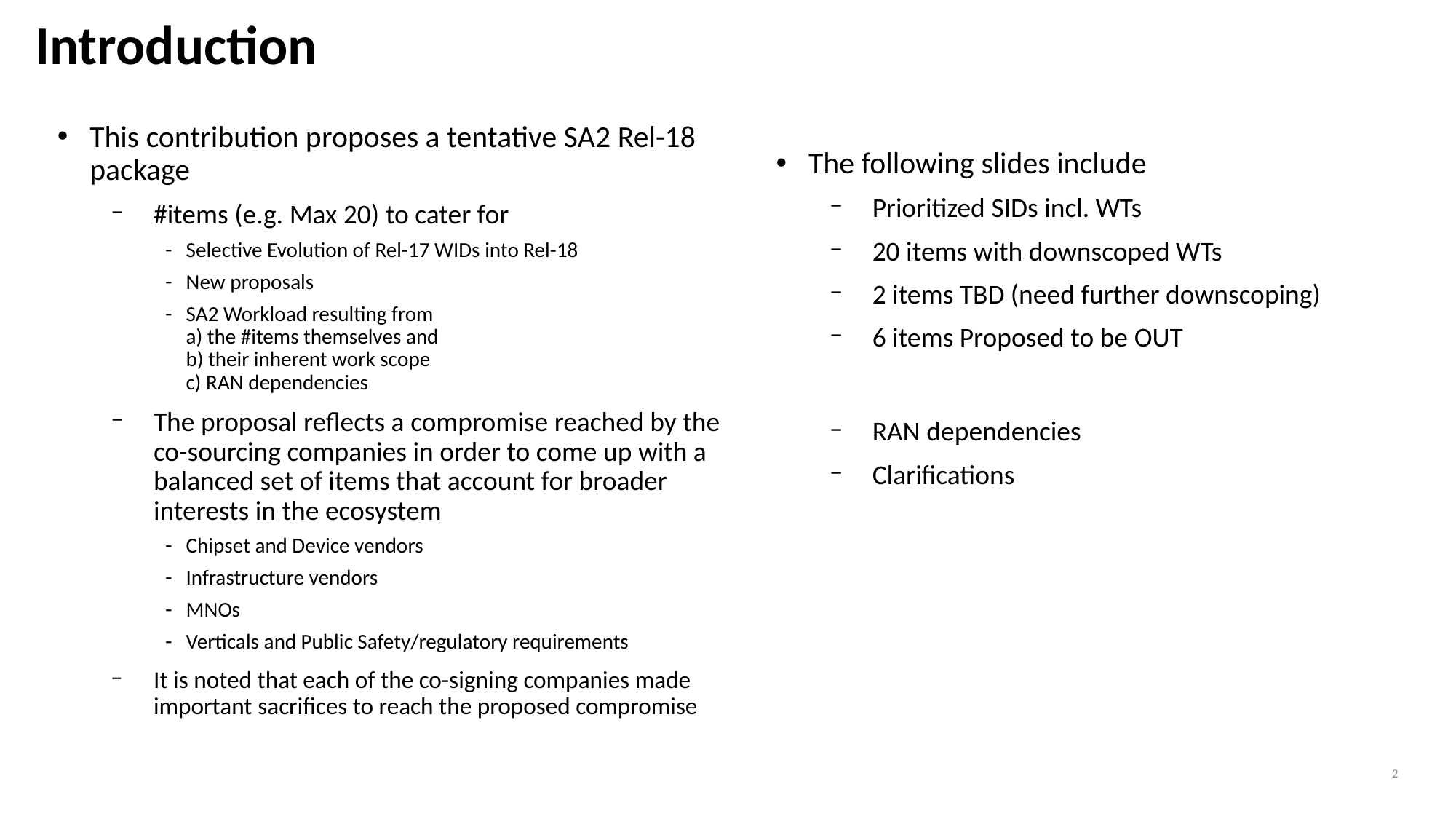

# Introduction
This contribution proposes a tentative SA2 Rel-18 package
#items (e.g. Max 20) to cater for
Selective Evolution of Rel-17 WIDs into Rel-18
New proposals
SA2 Workload resulting from
a) the #items themselves and
b) their inherent work scope
c) RAN dependencies
The proposal reflects a compromise reached by the co-sourcing companies in order to come up with a balanced set of items that account for broader interests in the ecosystem
Chipset and Device vendors
Infrastructure vendors
MNOs
Verticals and Public Safety/regulatory requirements
It is noted that each of the co-signing companies made important sacrifices to reach the proposed compromise
The following slides include
Prioritized SIDs incl. WTs
20 items with downscoped WTs
2 items TBD (need further downscoping)
6 items Proposed to be OUT

RAN dependencies
Clarifications

2